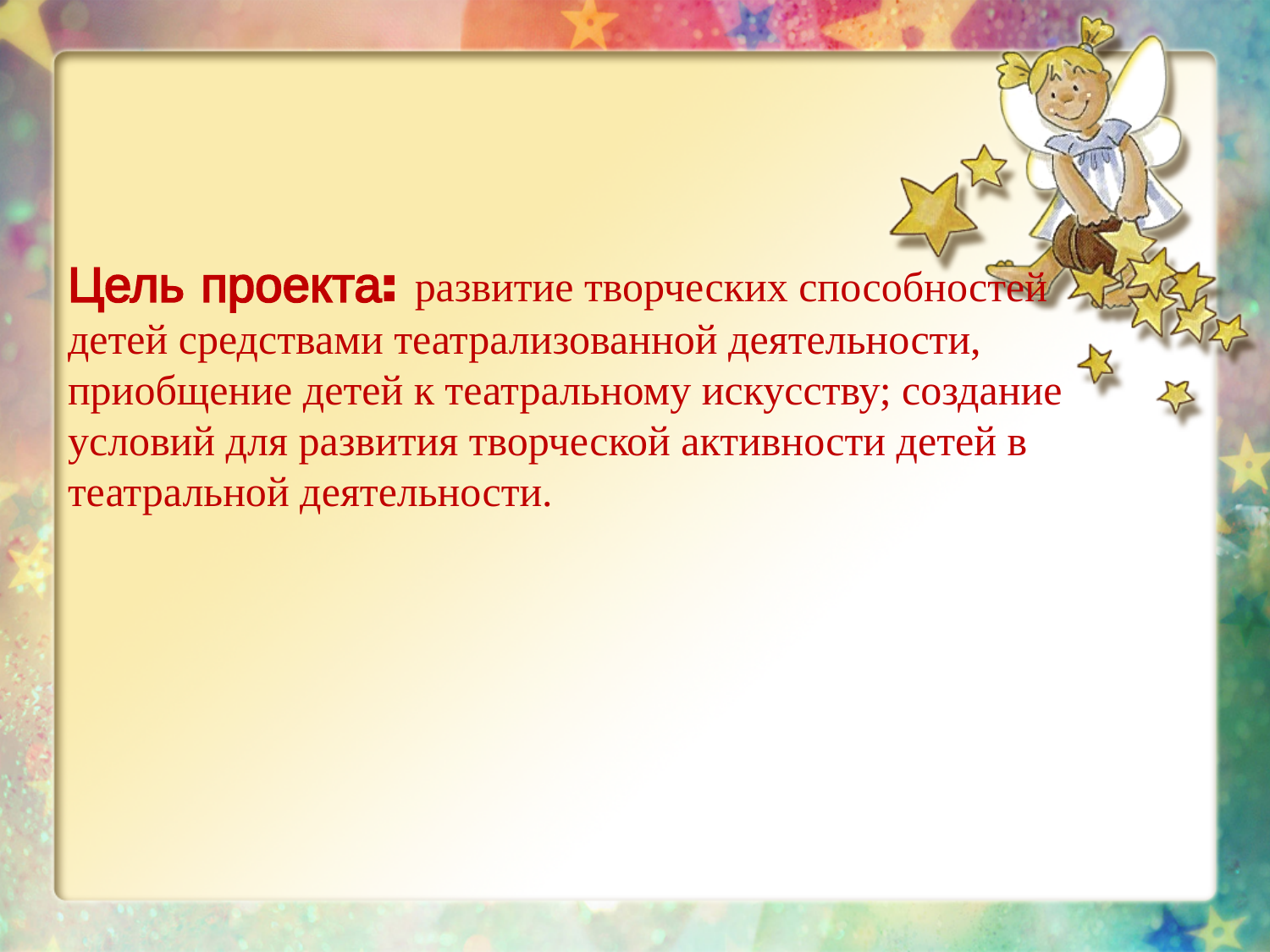

Цель проекта: развитие творческих способностей детей средствами театрализованной деятельности, приобщение детей к театральному искусству; создание условий для развития творческой активности детей в театральной деятельности.